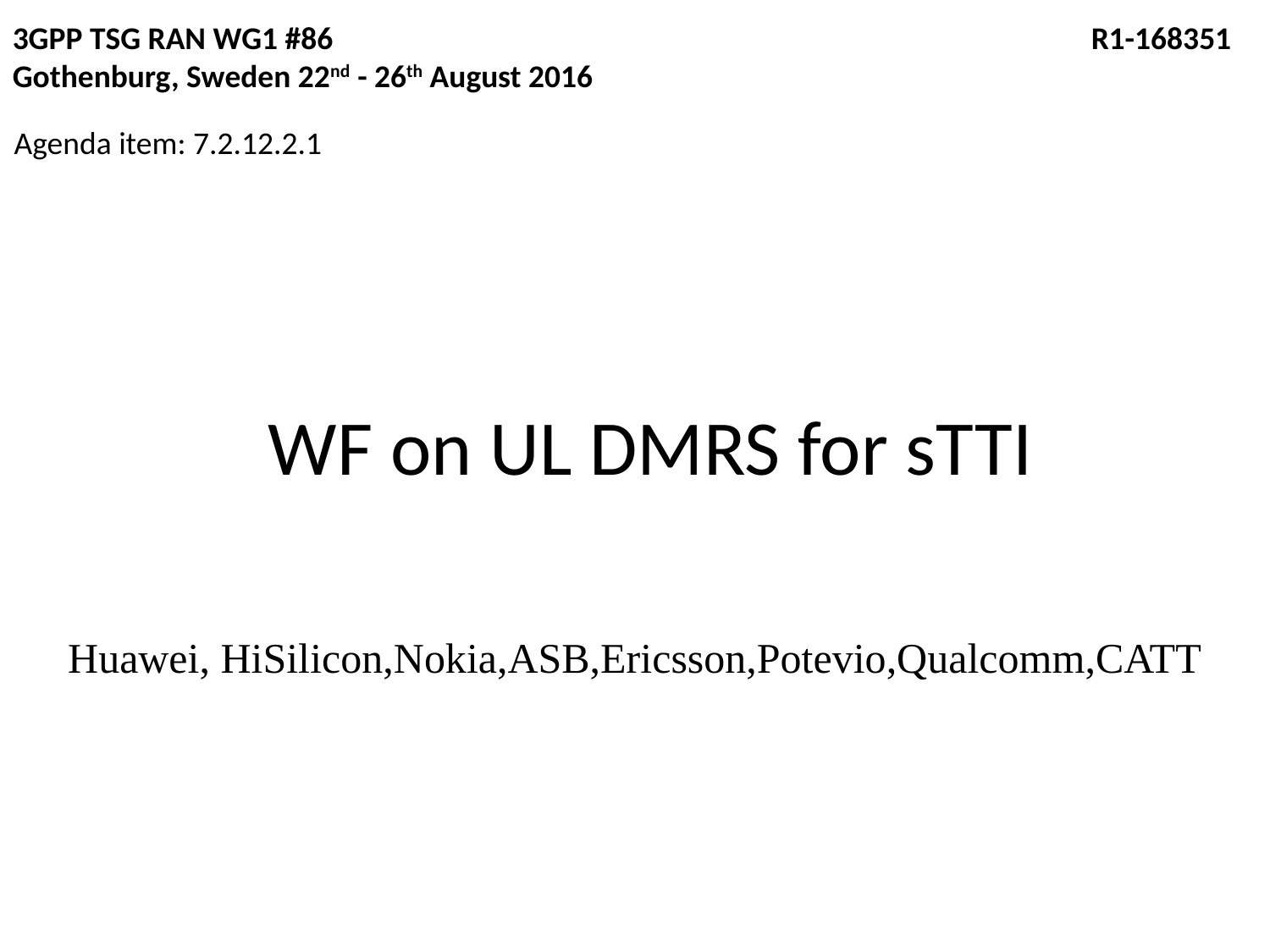

3GPP TSG RAN WG1 #86	             			                                            R1-168351
Gothenburg, Sweden 22nd - 26th August 2016
Agenda item: 7.2.12.2.1
# WF on UL DMRS for sTTI
Huawei, HiSilicon,Nokia,ASB,Ericsson,Potevio,Qualcomm,CATT